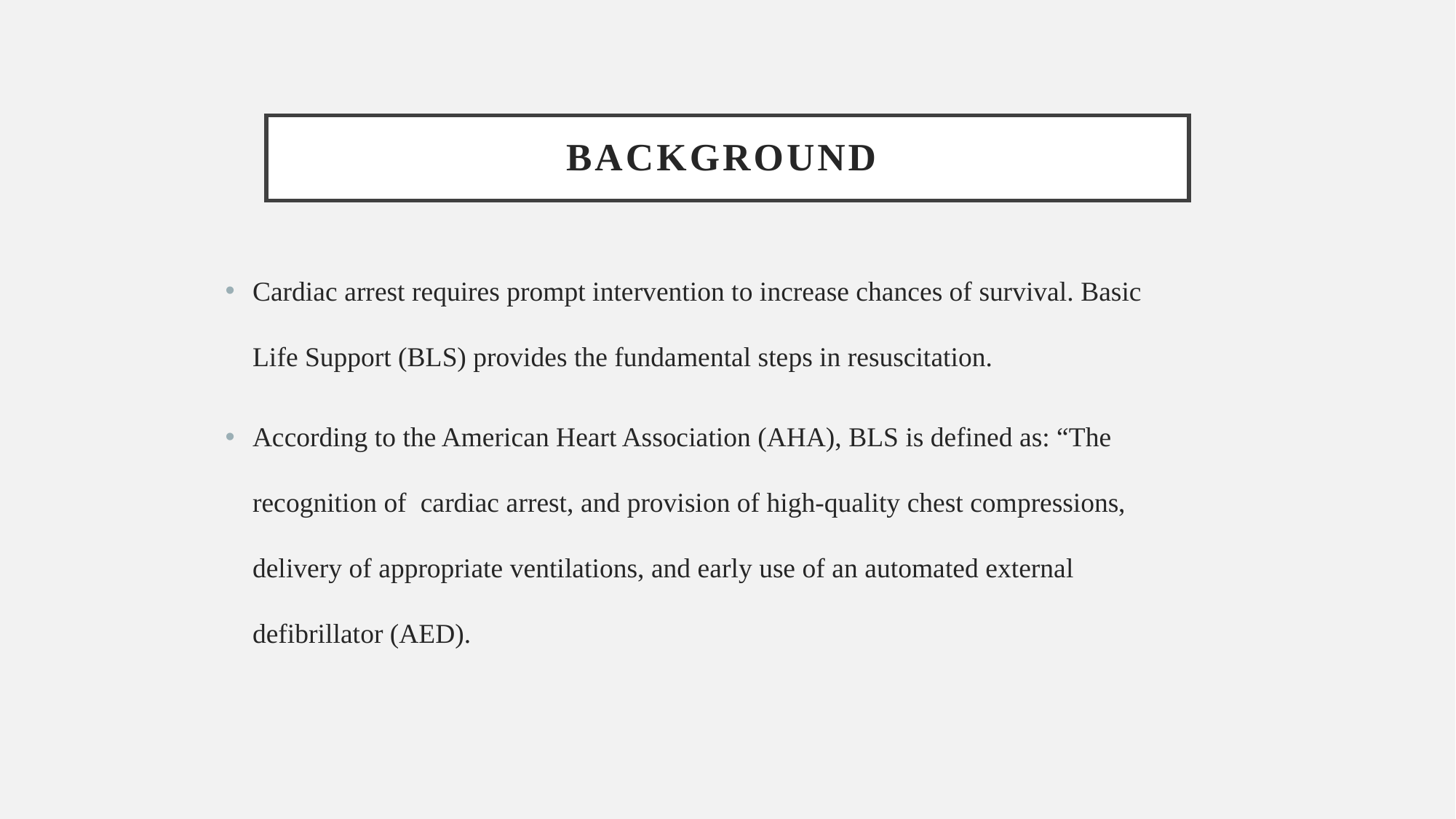

# BACKGROUND
Cardiac arrest requires prompt intervention to increase chances of survival. Basic Life Support (BLS) provides the fundamental steps in resuscitation.
According to the American Heart Association (AHA), BLS is defined as: “The recognition of  cardiac arrest, and provision of high-quality chest compressions, delivery of appropriate ventilations, and early use of an automated external defibrillator (AED).